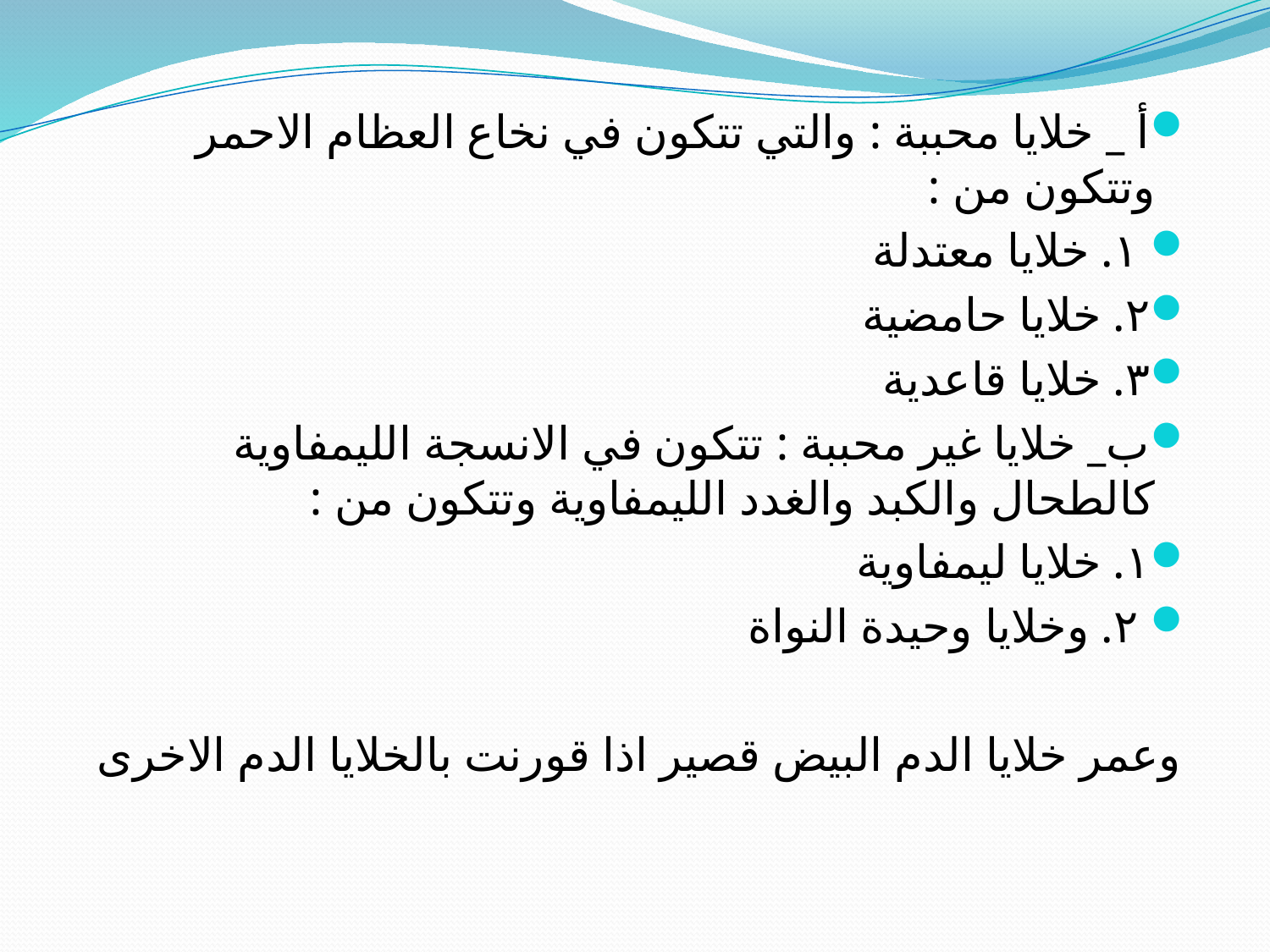

#
أ _ خلايا محببة : والتي تتكون في نخاع العظام الاحمر وتتكون من :
 ١. خلايا معتدلة
٢. خلايا حامضية
٣. خلايا قاعدية
ب_ خلايا غير محببة : تتكون في الانسجة الليمفاوية كالطحال والكبد والغدد الليمفاوية وتتكون من :
١. خلايا ليمفاوية
 ٢. وخلايا وحيدة النواة

 وعمر خلايا الدم البيض قصير اذا قورنت بالخلايا الدم الاخرى